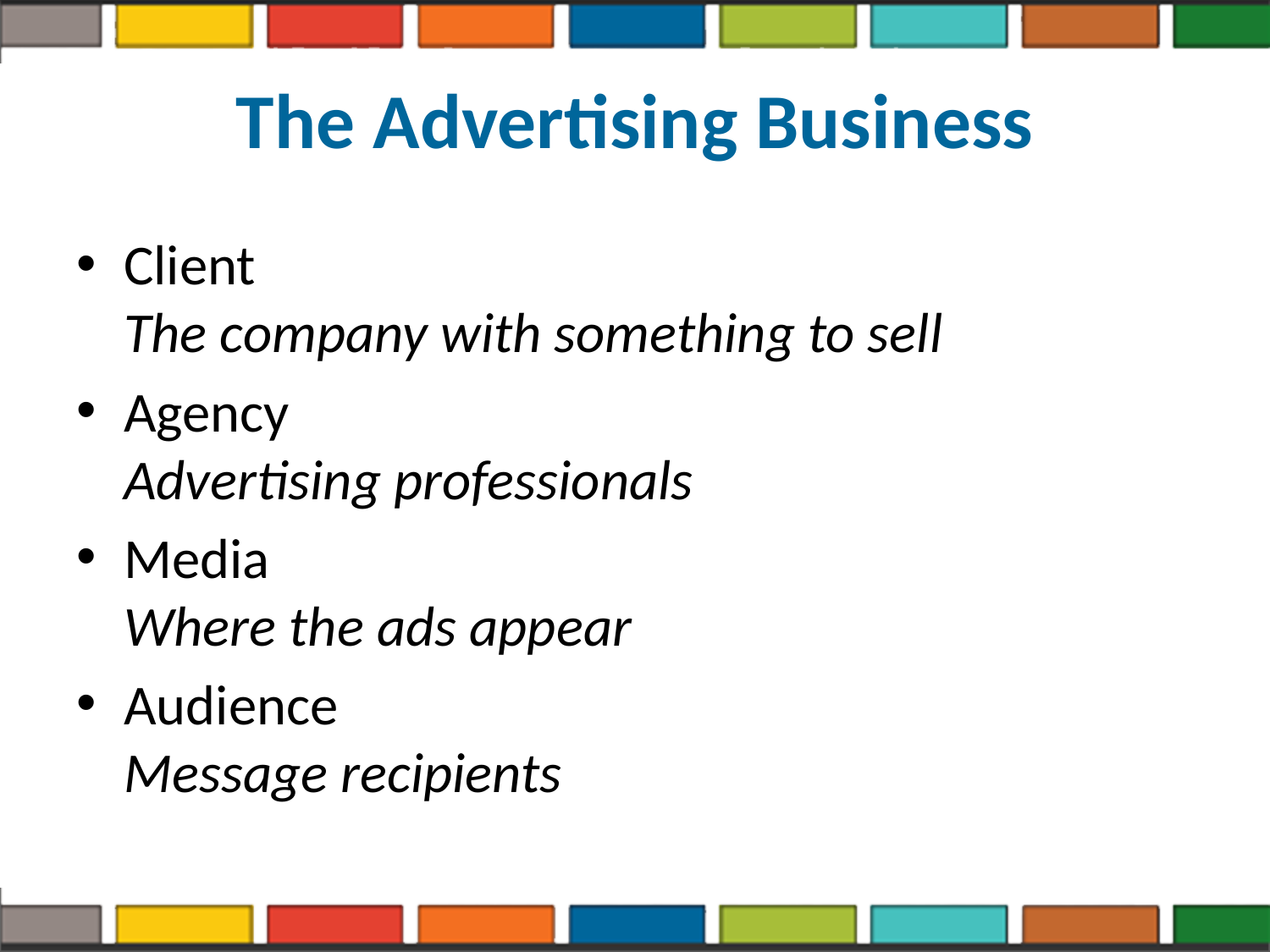

# The Advertising Business
Client
The company with something to sell
Agency
Advertising professionals
Media
Where the ads appear
Audience
Message recipients